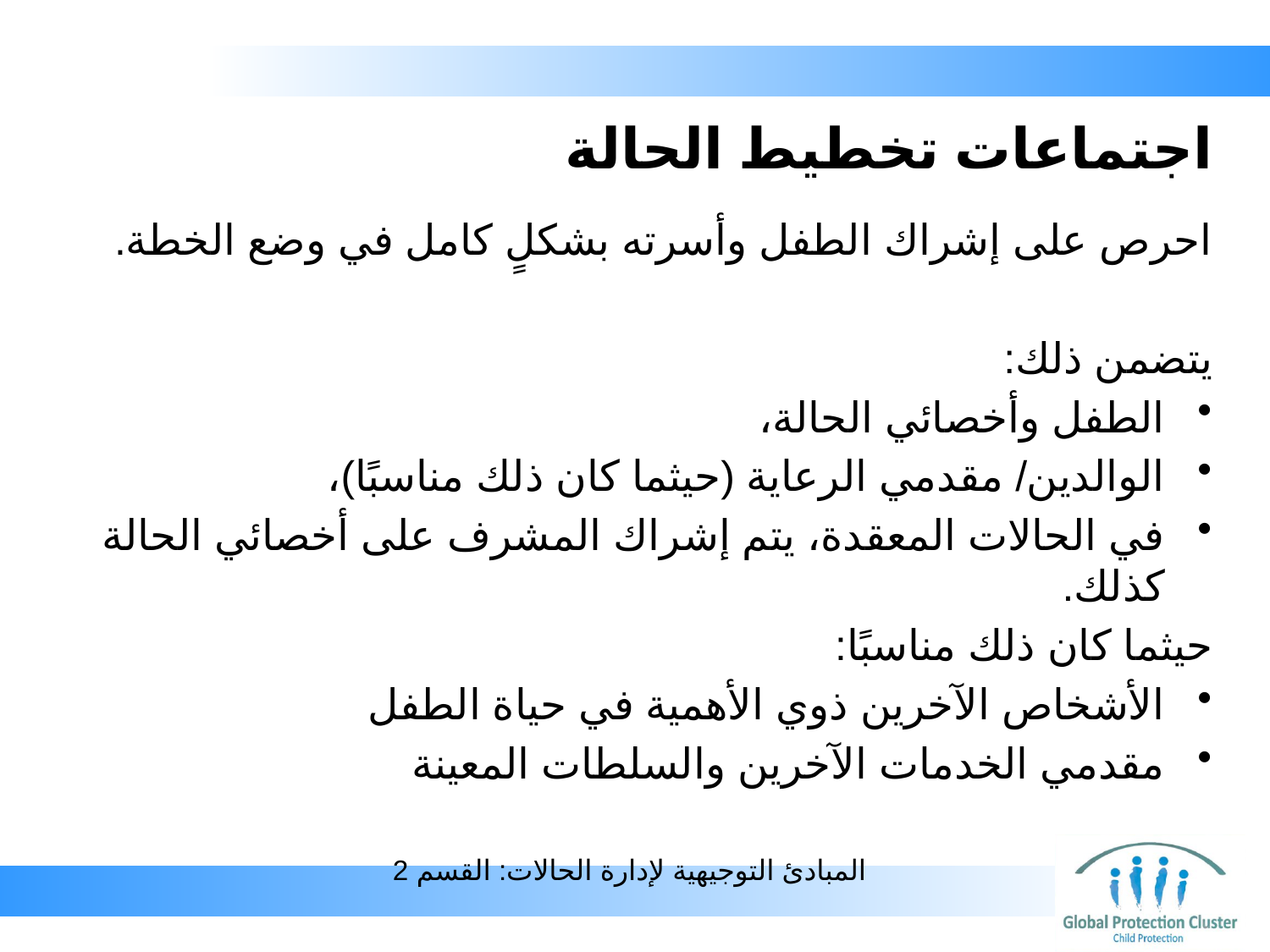

# اجتماعات تخطيط الحالة
احرص على إشراك الطفل وأسرته بشكلٍ كامل في وضع الخطة.

يتضمن ذلك:
الطفل وأخصائي الحالة،
الوالدين/ مقدمي الرعاية (حيثما كان ذلك مناسبًا)،
في الحالات المعقدة، يتم إشراك المشرف على أخصائي الحالة كذلك.
حيثما كان ذلك مناسبًا:
الأشخاص الآخرين ذوي الأهمية في حياة الطفل
مقدمي الخدمات الآخرين والسلطات المعينة

المبادئ التوجيهية لإدارة الحالات: القسم 2